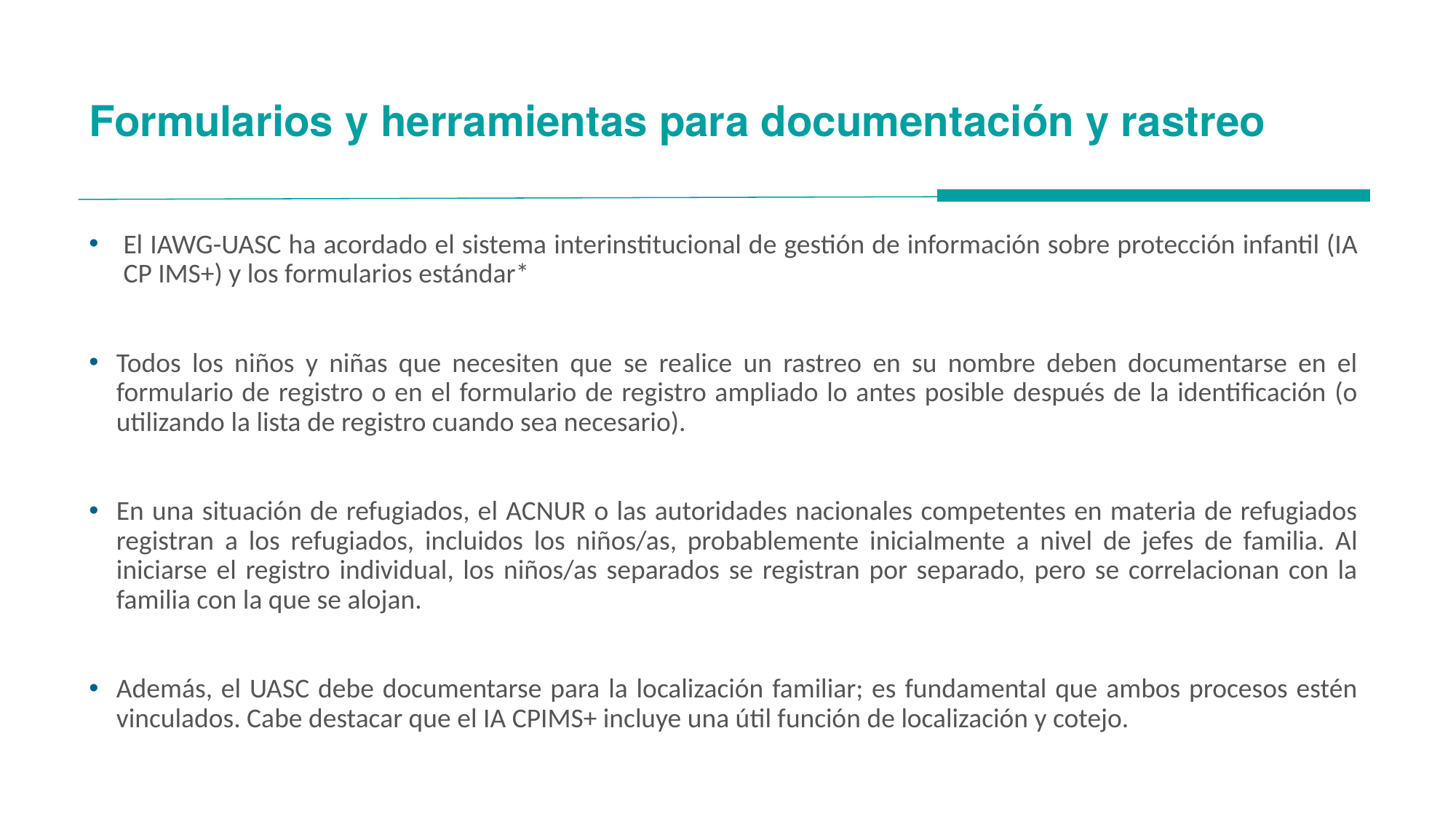

# Formularios y herramientas para documentación y rastreo
El IAWG-UASC ha acordado el sistema interinstitucional de gestión de información sobre protección infantil (IA CP IMS+) y los formularios estándar*

Todos los niños y niñas que necesiten que se realice un rastreo en su nombre deben documentarse en el formulario de registro o en el formulario de registro ampliado lo antes posible después de la identificación (o utilizando la lista de registro cuando sea necesario).

En una situación de refugiados, el ACNUR o las autoridades nacionales competentes en materia de refugiados registran a los refugiados, incluidos los niños/as, probablemente inicialmente a nivel de jefes de familia. Al iniciarse el registro individual, los niños/as separados se registran por separado, pero se correlacionan con la familia con la que se alojan.

Además, el UASC debe documentarse para la localización familiar; es fundamental que ambos procesos estén vinculados. Cabe destacar que el IA CPIMS+ incluye una útil función de localización y cotejo.